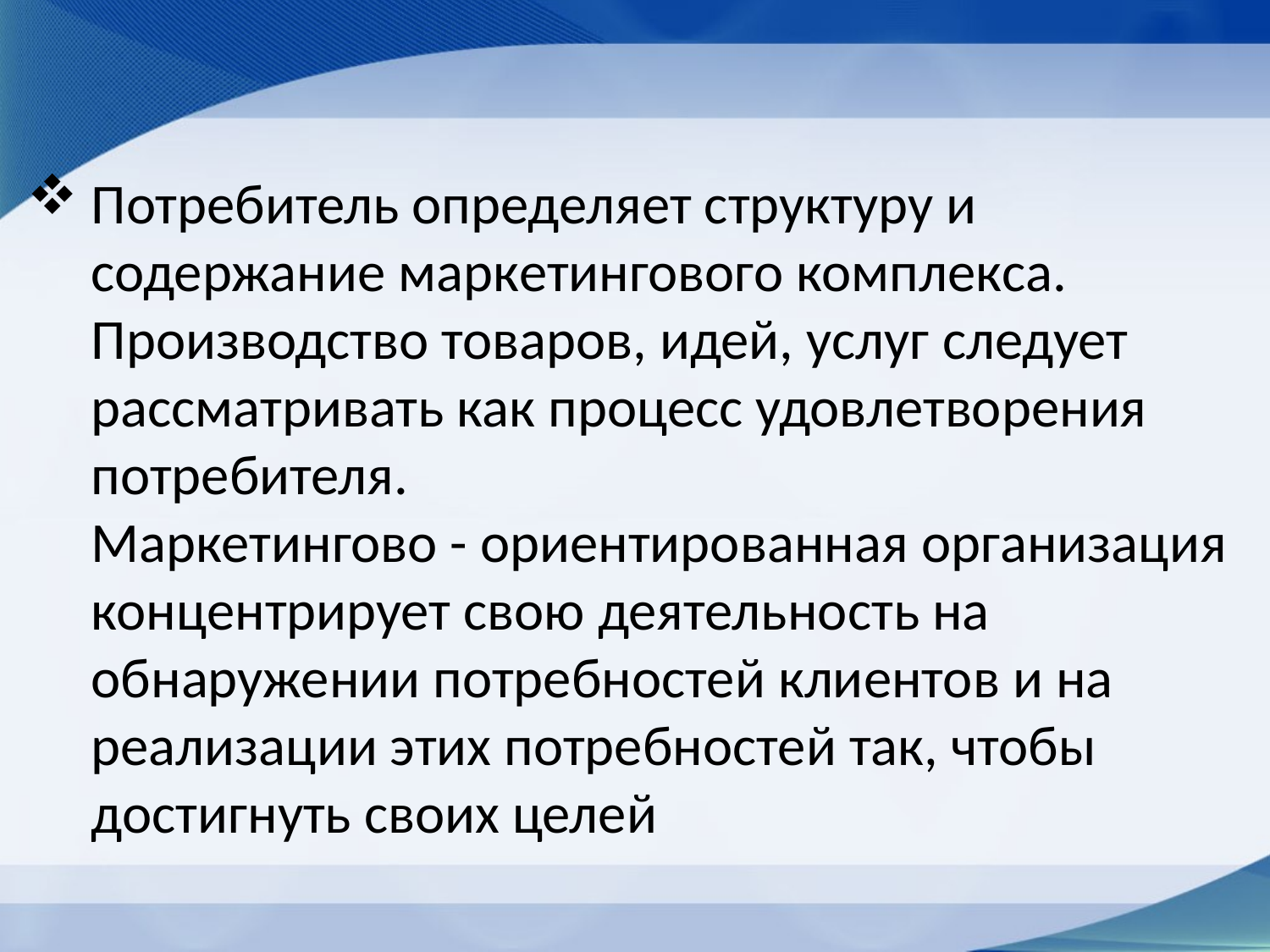

# Потребитель определяет структуру и содержание маркетингового комплекса. Производство товаров, идей, услуг следует рассматривать как процесс удовлетворения потребителя. Маркетингово - ориентированная организация концентрирует свою деятельность на обнаружении потребностей клиентов и на реализации этих потребностей так, чтобы достигнуть своих целей